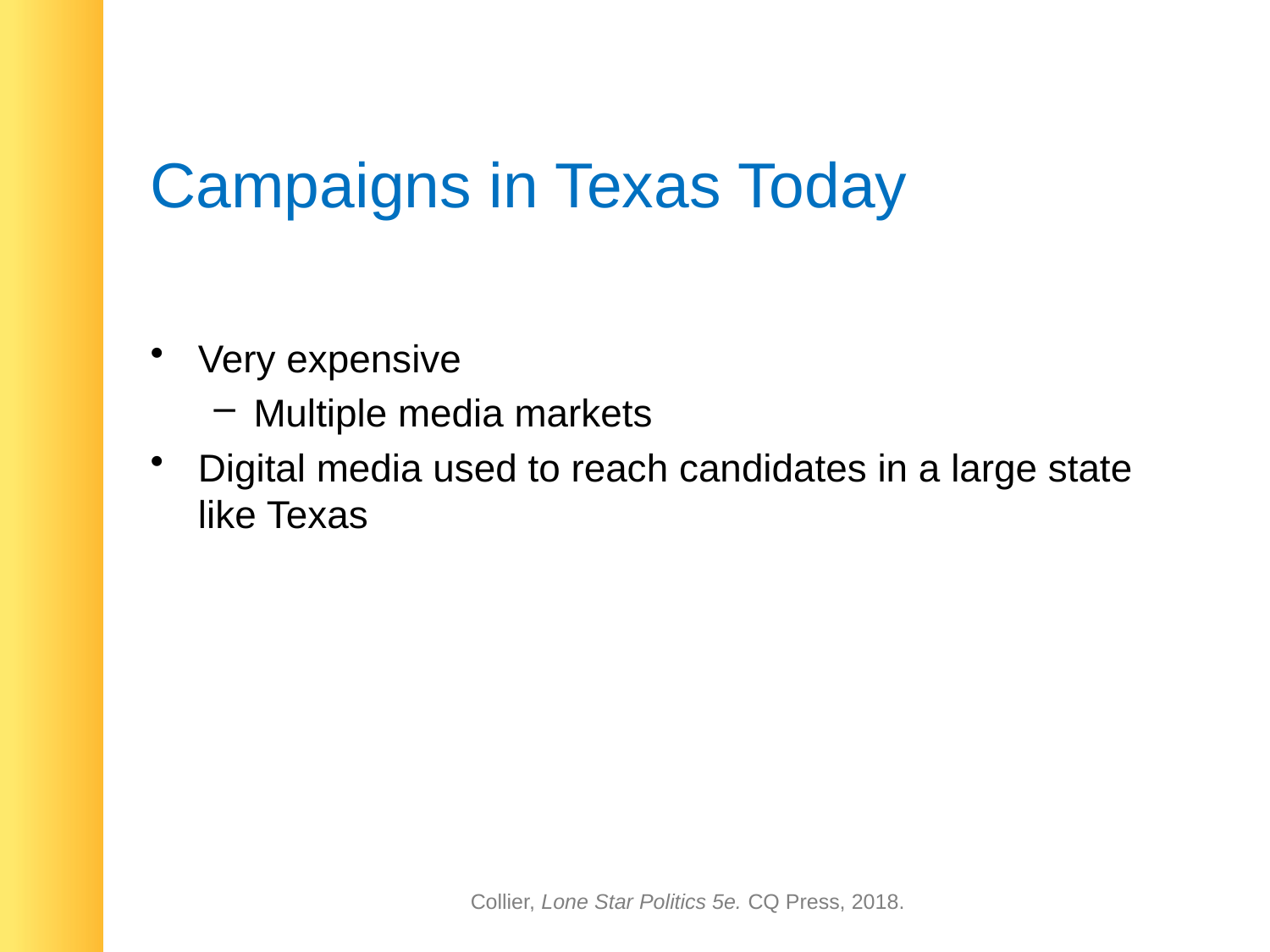

# Campaigns in Texas Today
Very expensive
Multiple media markets
Digital media used to reach candidates in a large state like Texas

Collier, Lone Star Politics 5e. CQ Press, 2018.